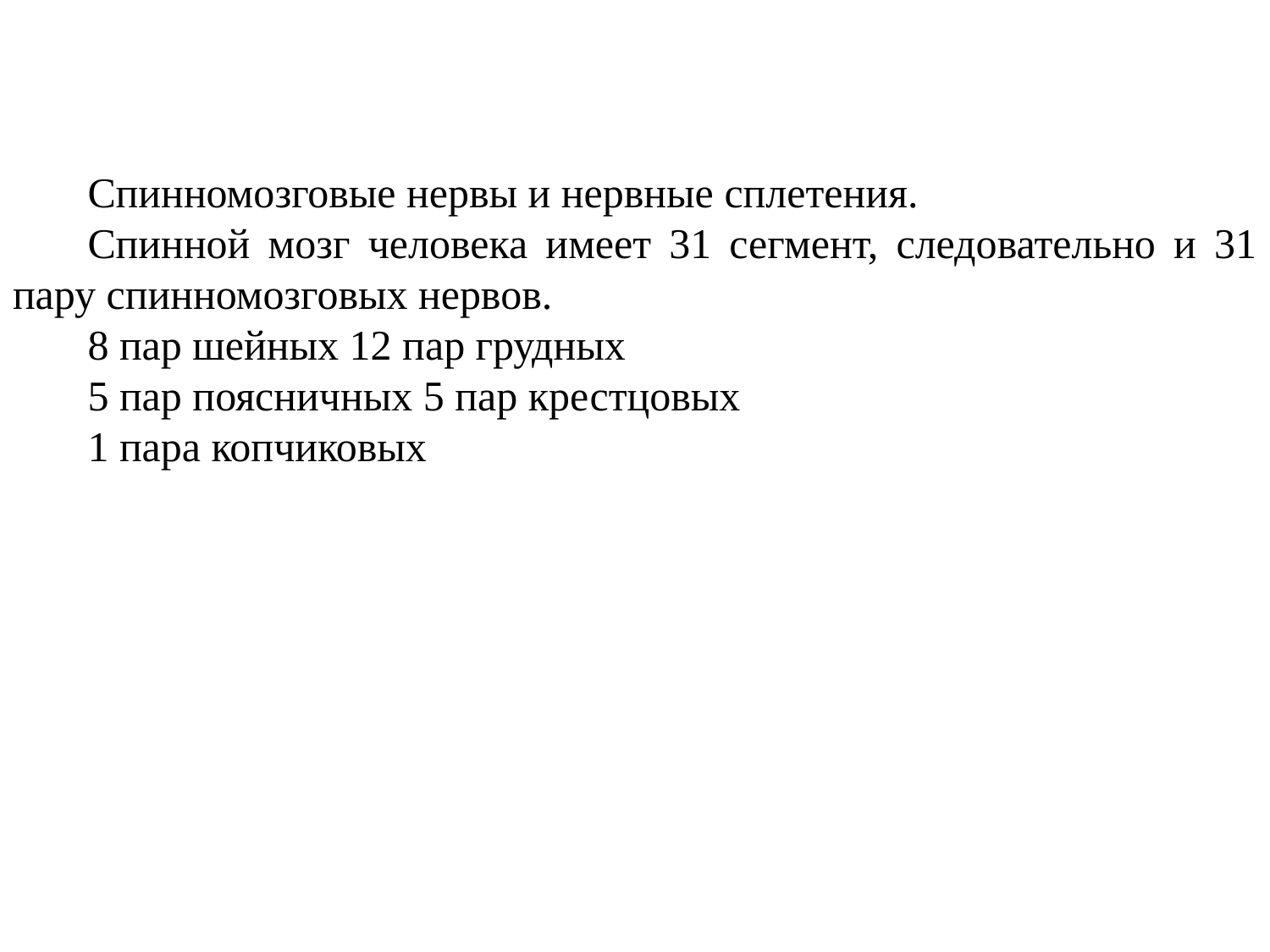

Спинномозговые нервы и нервные сплетения.
Спинной мозг человека имеет 31 сегмент, следовательно и 31 пару спинномозговых нервов.
8 пар шейных 12 пар грудных
5 пар поясничных 5 пар крестцовых
1 пара копчиковых